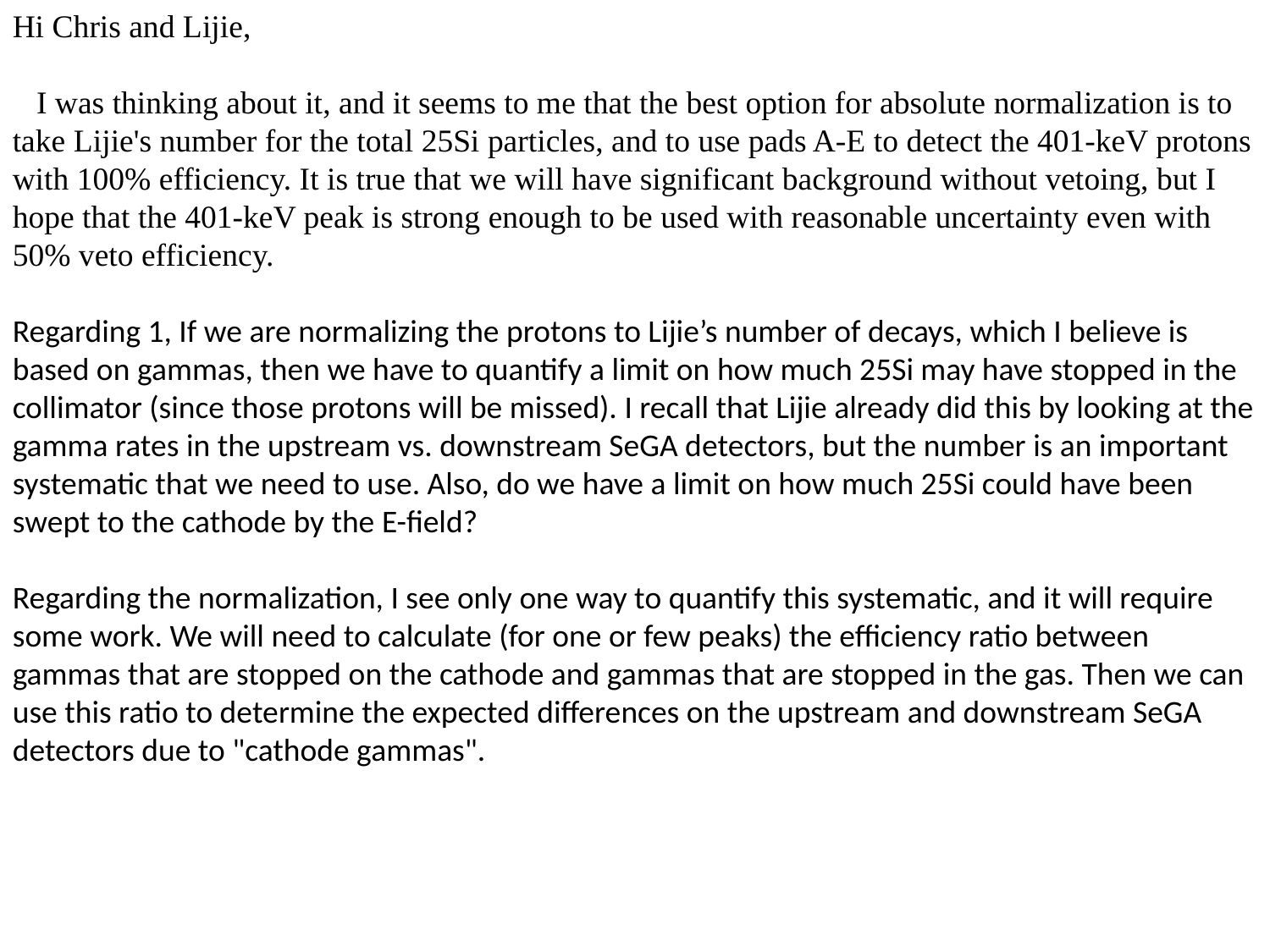

Hi Chris and Lijie,

   I was thinking about it, and it seems to me that the best option for absolute normalization is to take Lijie's number for the total 25Si particles, and to use pads A-E to detect the 401-keV protons with 100% efficiency. It is true that we will have significant background without vetoing, but I hope that the 401-keV peak is strong enough to be used with reasonable uncertainty even with 50% veto efficiency.

Regarding 1, If we are normalizing the protons to Lijie’s number of decays, which I believe is based on gammas, then we have to quantify a limit on how much 25Si may have stopped in the collimator (since those protons will be missed). I recall that Lijie already did this by looking at the gamma rates in the upstream vs. downstream SeGA detectors, but the number is an important systematic that we need to use. Also, do we have a limit on how much 25Si could have been swept to the cathode by the E-field?

Regarding the normalization, I see only one way to quantify this systematic, and it will require some work. We will need to calculate (for one or few peaks) the efficiency ratio between gammas that are stopped on the cathode and gammas that are stopped in the gas. Then we can use this ratio to determine the expected differences on the upstream and downstream SeGA detectors due to "cathode gammas".